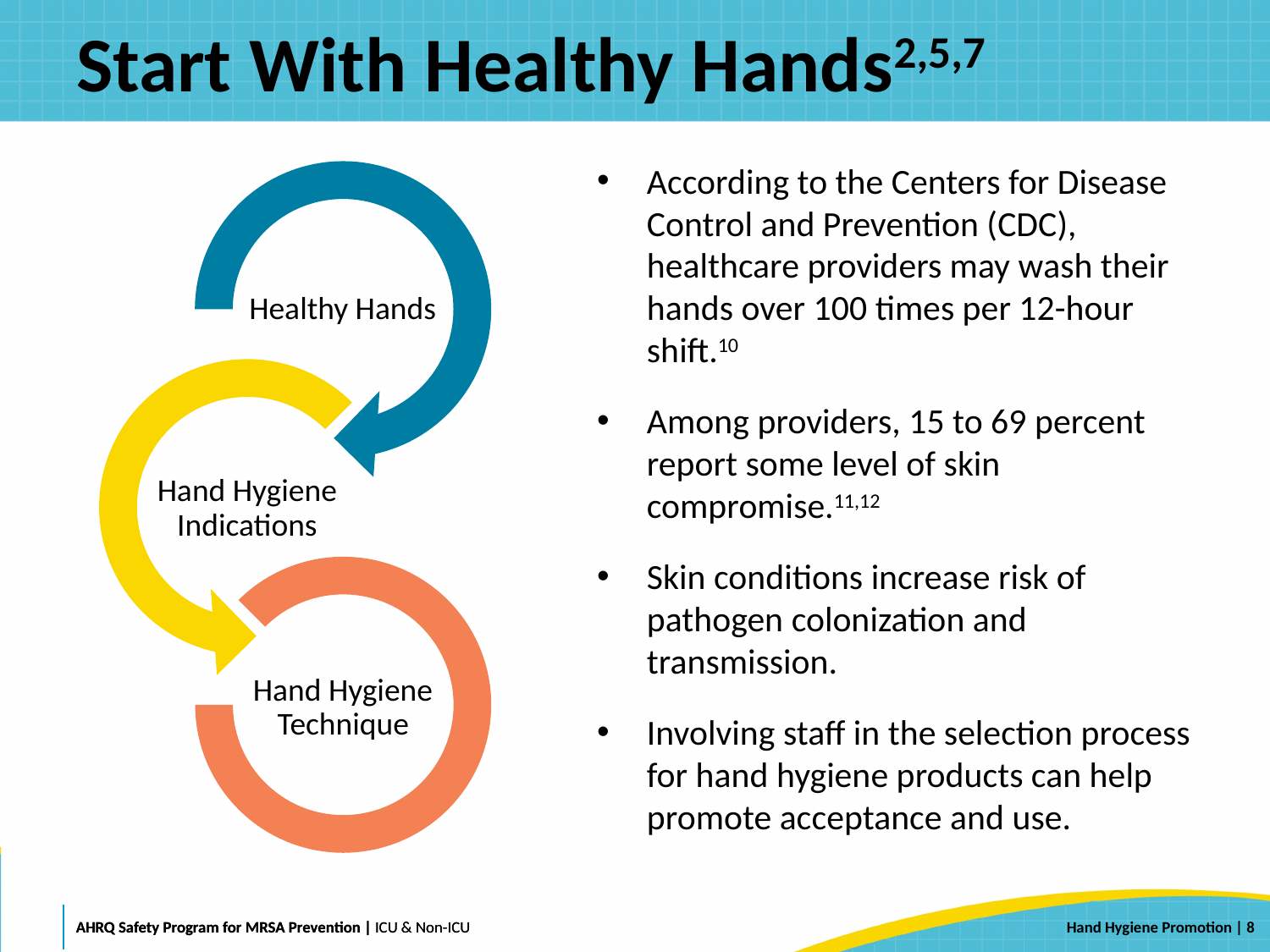

# Start With Healthy Hands2,5,7

Healthy Hands

Hand Hygiene Indications

Hand Hygiene Technique
According to the Centers for Disease Control and Prevention (CDC), healthcare providers may wash their hands over 100 times per 12-hour shift.10
Among providers, 15 to 69 percent report some level of skin compromise.11,12
Skin conditions increase risk of pathogen colonization and transmission.
Involving staff in the selection process for hand hygiene products can help promote acceptance and use.
 | 8